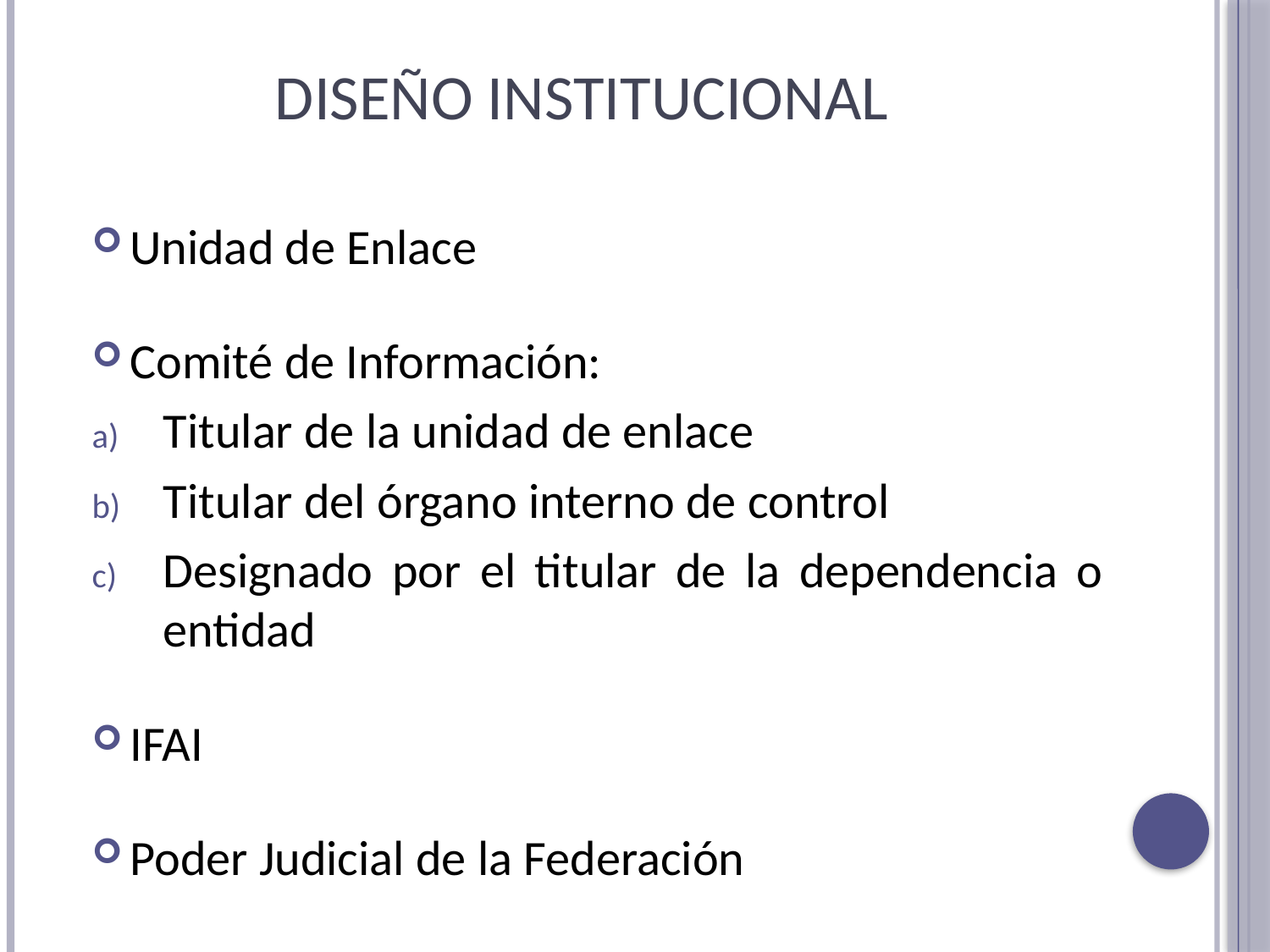

# Diseño institucional

Unidad de Enlace

Comité de Información:
Titular de la unidad de enlace
Titular del órgano interno de control
Designado por el titular de la dependencia o entidad

IFAI

Poder Judicial de la Federación